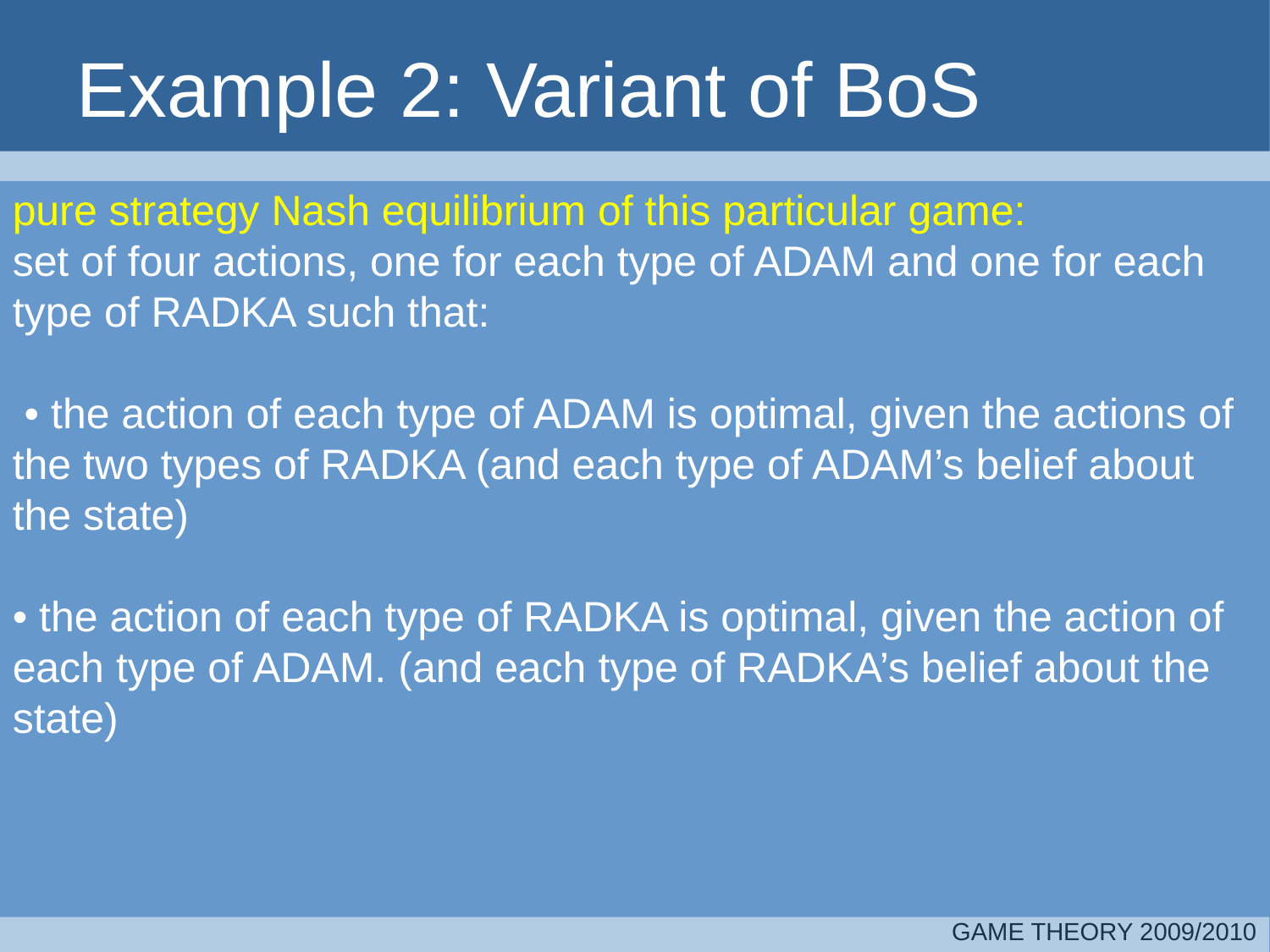

# Example 2: Variant of BoS
pure strategy Nash equilibrium of this particular game:
set of four actions, one for each type of ADAM and one for each type of RADKA such that:

 • the action of each type of ADAM is optimal, given the actions of the two types of RADKA (and each type of ADAM’s belief about the state)

• the action of each type of RADKA is optimal, given the action of each type of ADAM. (and each type of RADKA’s belief about the state)

GAME THEORY 2009/2010